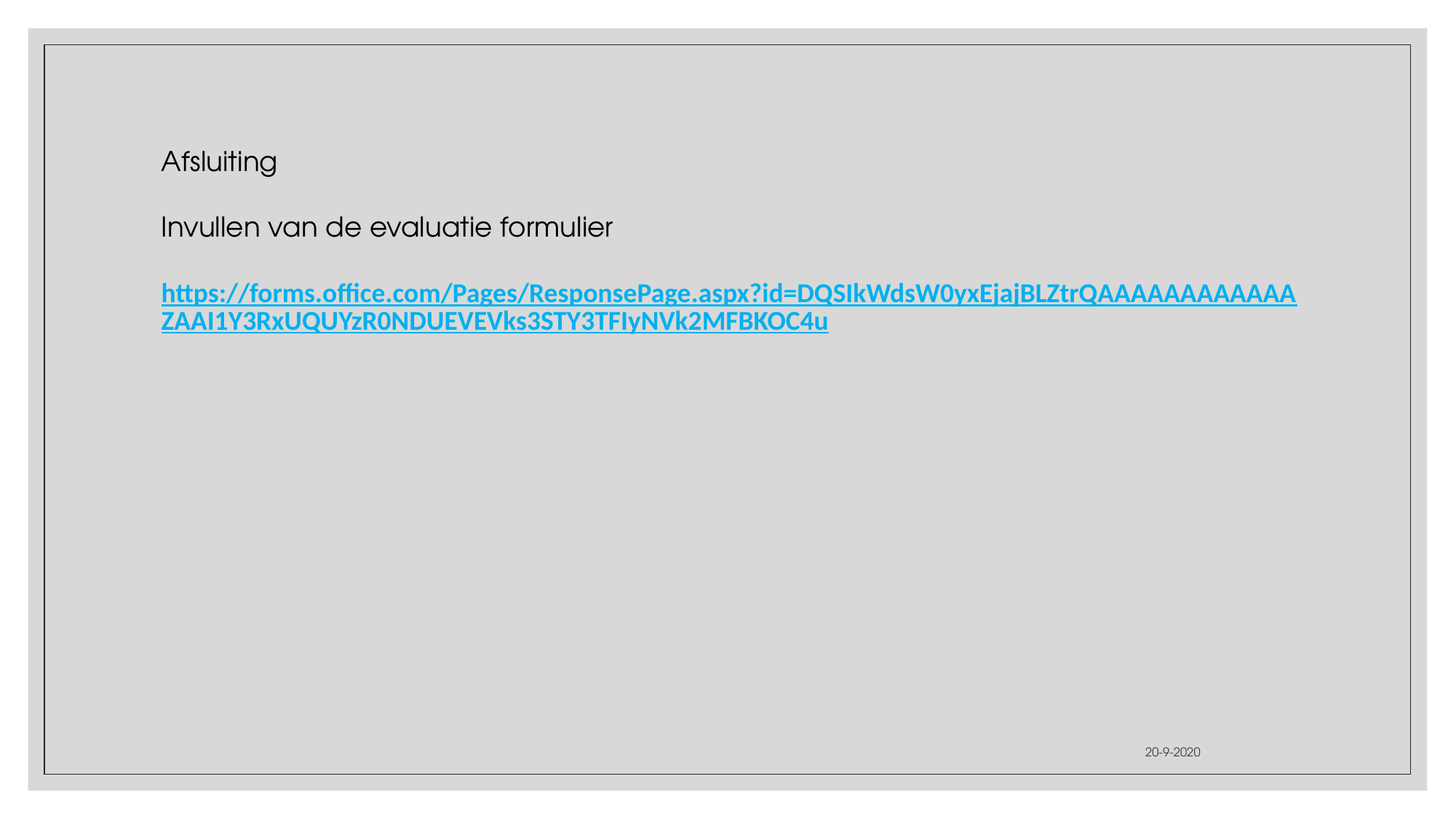

Afsluiting

Invullen van de evaluatie formulier

https://forms.office.com/Pages/ResponsePage.aspx?id=DQSIkWdsW0yxEjajBLZtrQAAAAAAAAAAAAZAAI1Y3RxUQUYzR0NDUEVEVks3STY3TFIyNVk2MFBKOC4u

20-9-2020